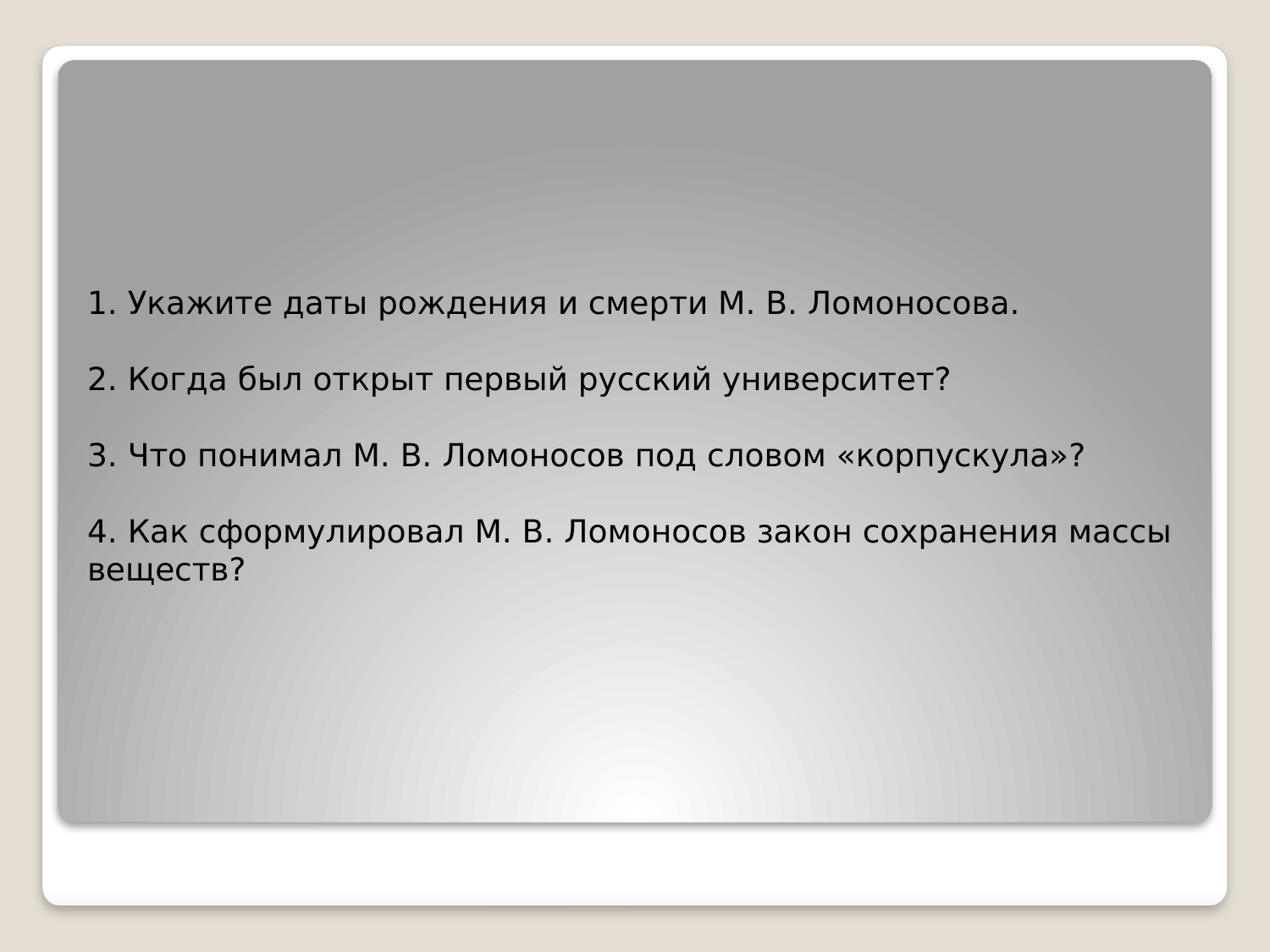

1. Укажите даты рождения и смерти М. В. Ломоносова.

2. Когда был открыт первый русский университет?

3. Что понимал М. В. Ломоносов под словом «корпускула»?

4. Как сформулировал М. В. Ломоносов закон сохранения массы веществ?